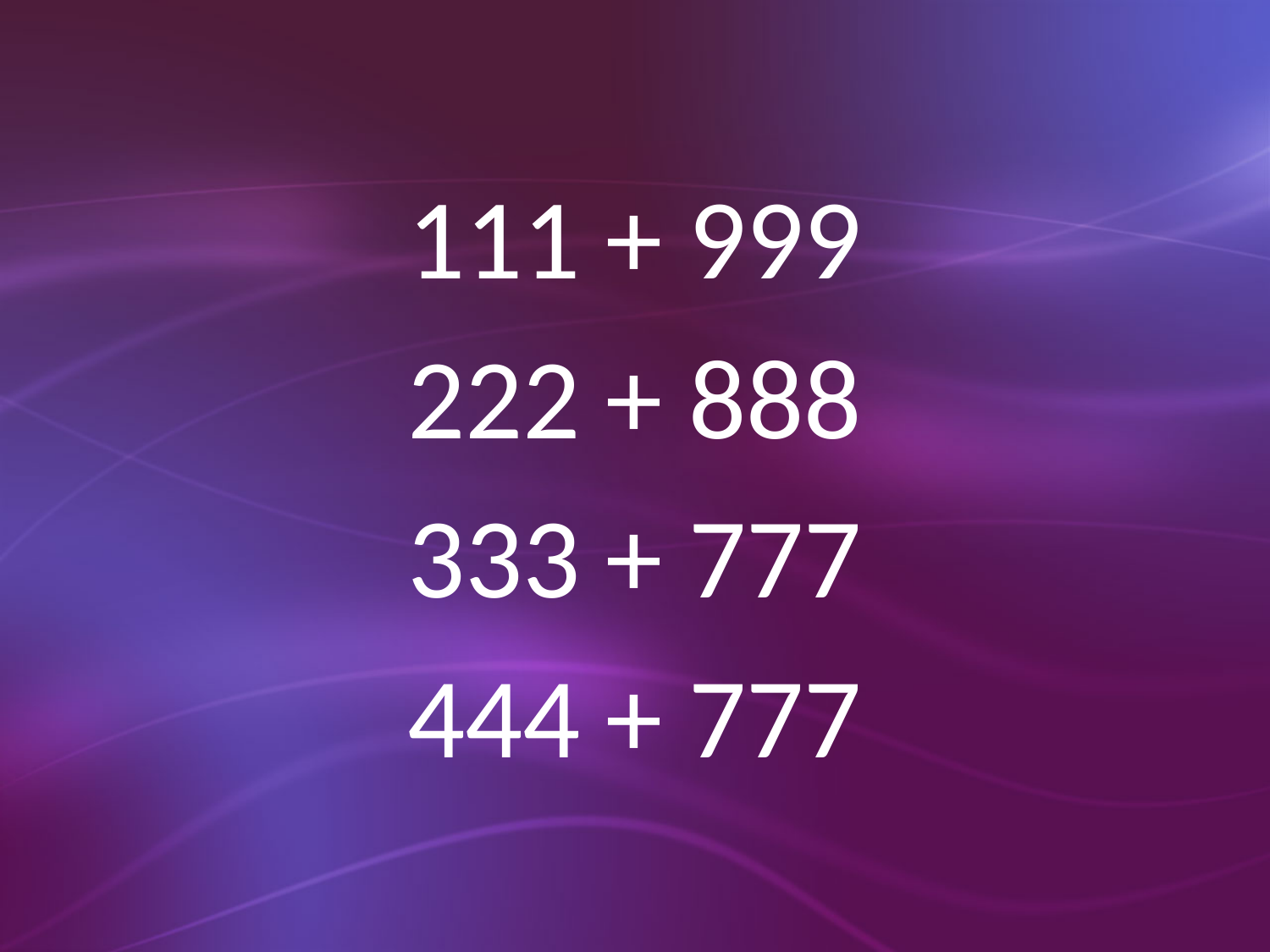

111 + 999
222 + 888
333 + 777
444 + 777